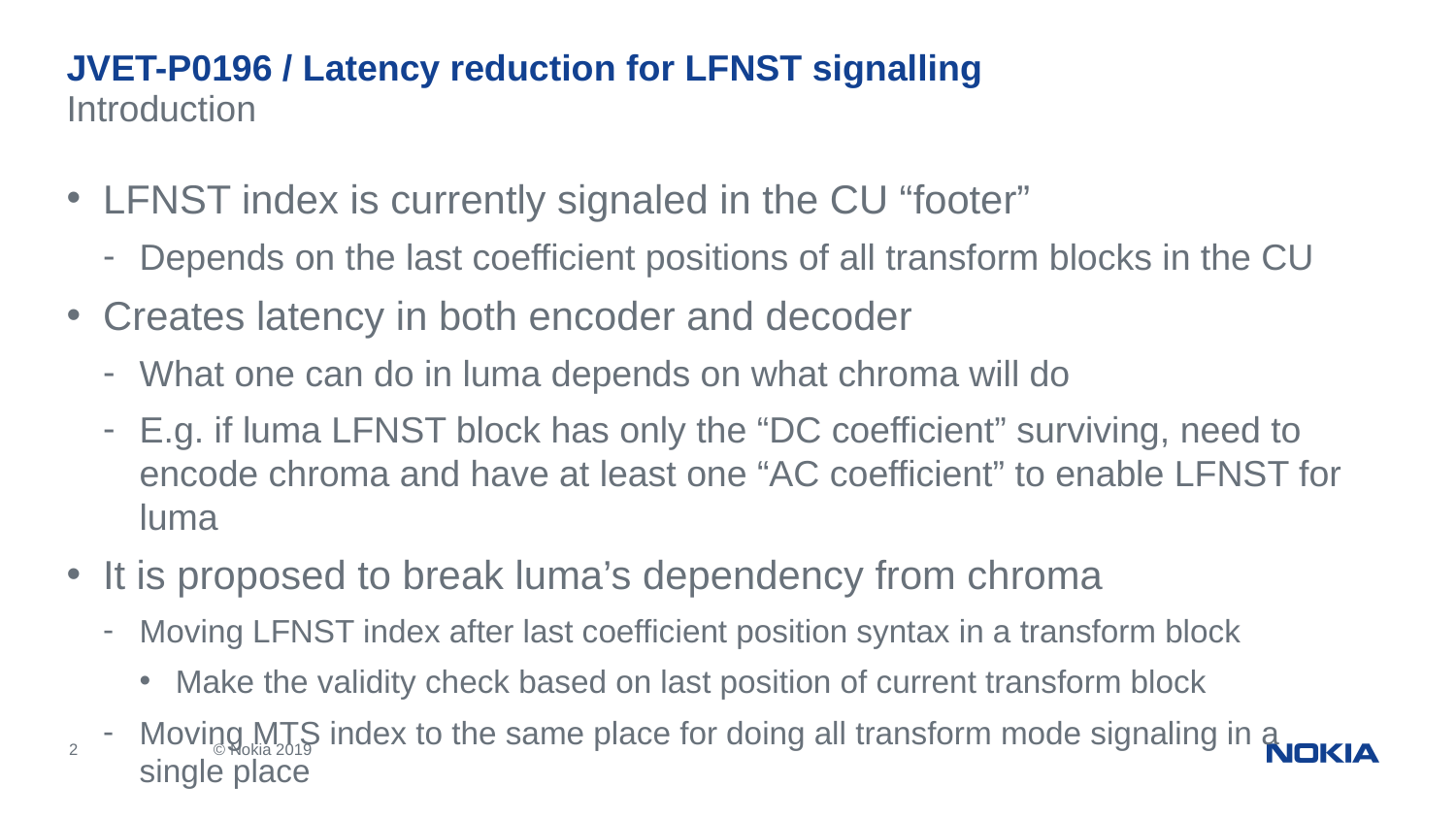

# JVET-P0196 / Latency reduction for LFNST signalling
Introduction
LFNST index is currently signaled in the CU “footer”
Depends on the last coefficient positions of all transform blocks in the CU
Creates latency in both encoder and decoder
What one can do in luma depends on what chroma will do
E.g. if luma LFNST block has only the “DC coefficient” surviving, need to encode chroma and have at least one “AC coefficient” to enable LFNST for luma
It is proposed to break luma’s dependency from chroma
Moving LFNST index after last coefficient position syntax in a transform block
Make the validity check based on last position of current transform block
Moving MTS index to the same place for doing all transform mode signaling in a single place